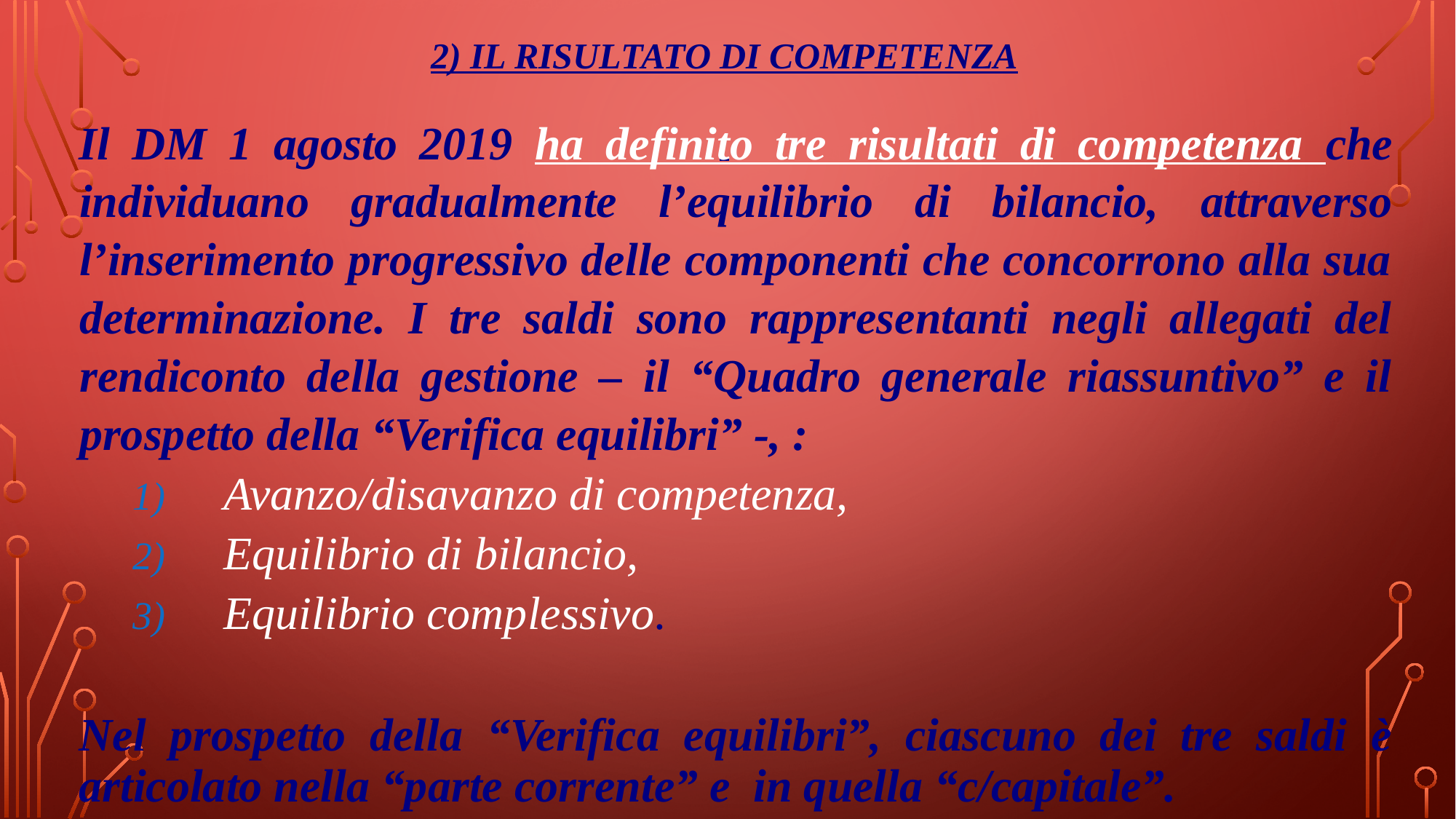

2) IL RISULTATO DI COMPETENZA

Il DM 1 agosto 2019 ha definito tre risultati di competenza che individuano gradualmente l’equilibrio di bilancio, attraverso l’inserimento progressivo delle componenti che concorrono alla sua determinazione. I tre saldi sono rappresentanti negli allegati del rendiconto della gestione – il “Quadro generale riassuntivo” e il prospetto della “Verifica equilibri” -, :
Avanzo/disavanzo di competenza,
Equilibrio di bilancio,
Equilibrio complessivo.

Nel prospetto della “Verifica equilibri”, ciascuno dei tre saldi è articolato nella “parte corrente” e  in quella “c/capitale”.